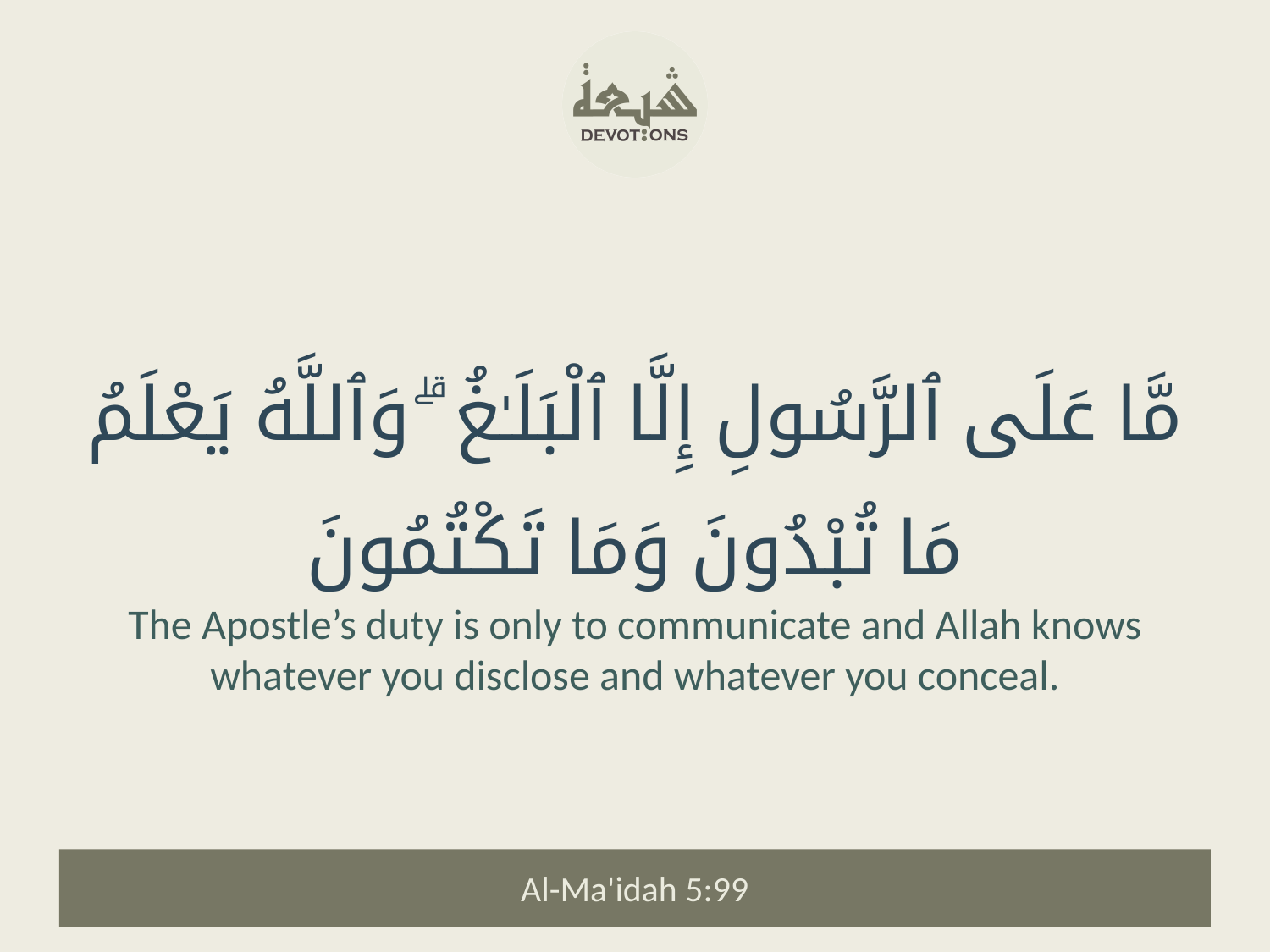

مَّا عَلَى ٱلرَّسُولِ إِلَّا ٱلْبَلَـٰغُ ۗ وَٱللَّهُ يَعْلَمُ مَا تُبْدُونَ وَمَا تَكْتُمُونَ
The Apostle’s duty is only to communicate and Allah knows whatever you disclose and whatever you conceal.
Al-Ma'idah 5:99